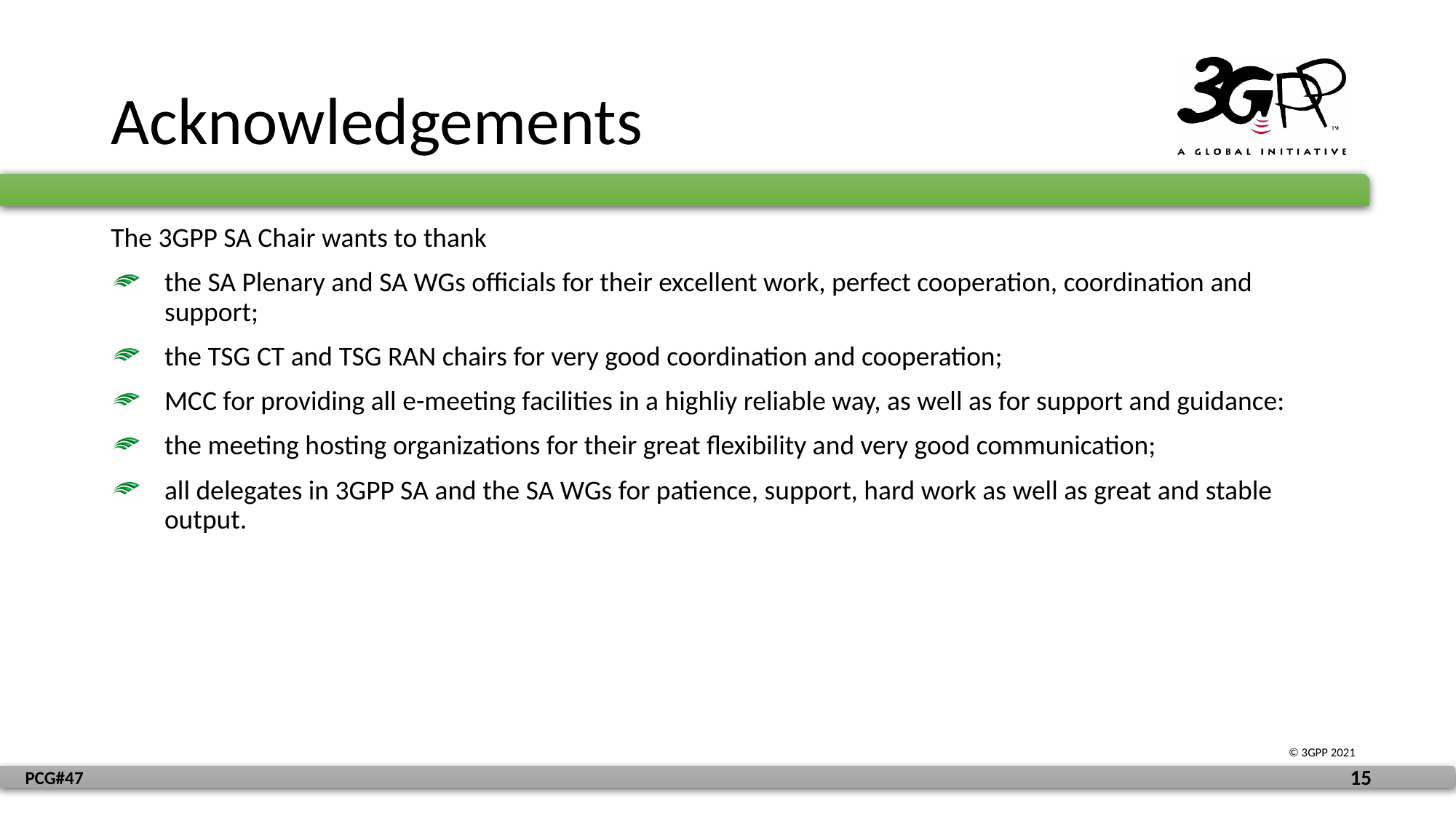

# Acknowledgements
The 3GPP SA Chair wants to thank
the SA Plenary and SA WGs officials for their excellent work, perfect cooperation, coordination and support;
the TSG CT and TSG RAN chairs for very good coordination and cooperation;
MCC for providing all e-meeting facilities in a highliy reliable way, as well as for support and guidance:
the meeting hosting organizations for their great flexibility and very good communication;
all delegates in 3GPP SA and the SA WGs for patience, support, hard work as well as great and stable output.